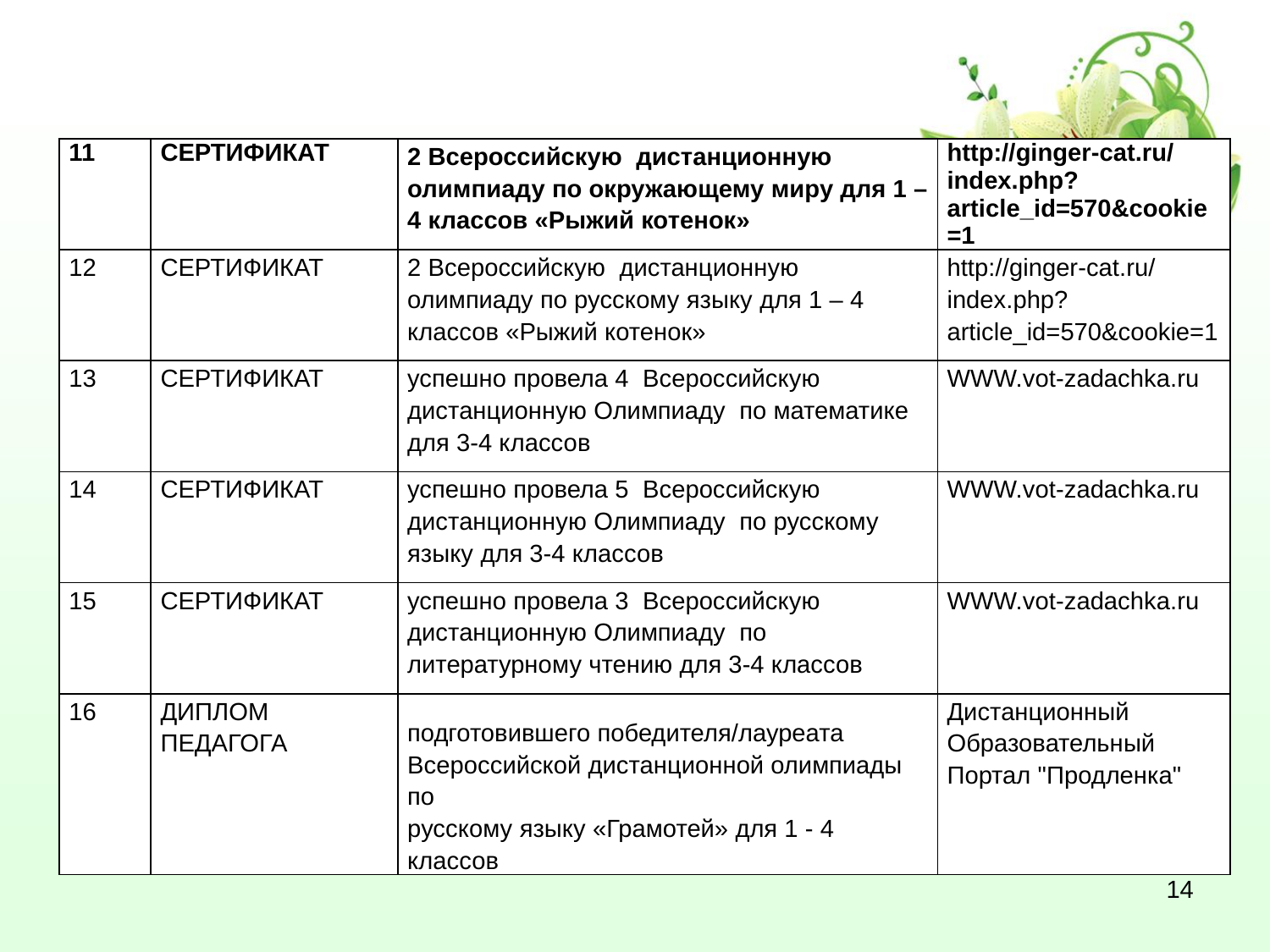

| 11 | СЕРТИФИКАТ | 2 Всероссийскую дистанционную олимпиаду по окружающему миру для 1 – 4 классов «Рыжий котенок» | http://ginger-cat.ru/index.php?article\_id=570&cookie=1 |
| --- | --- | --- | --- |
| 12 | СЕРТИФИКАТ | 2 Всероссийскую дистанционную олимпиаду по русскому языку для 1 – 4 классов «Рыжий котенок» | http://ginger-cat.ru/index.php?article\_id=570&cookie=1 |
| 13 | СЕРТИФИКАТ | успешно провела 4 Всероссийскую дистанционную Олимпиаду по математике для 3-4 классов | WWW.vot-zadachka.ru |
| 14 | СЕРТИФИКАТ | успешно провела 5 Всероссийскую дистанционную Олимпиаду по русскому языку для 3-4 классов | WWW.vot-zadachka.ru |
| 15 | СЕРТИФИКАТ | успешно провела 3 Всероссийскую дистанционную Олимпиаду по литературному чтению для 3-4 классов | WWW.vot-zadachka.ru |
| 16 | ДИПЛОМ ПЕДАГОГА | подготовившего победителя/лауреата Всероссийской дистанционной олимпиады по русскому языку «Грамотей» для 1 - 4 классов | Дистанционный Образовательный Портал "Продленка" |
14